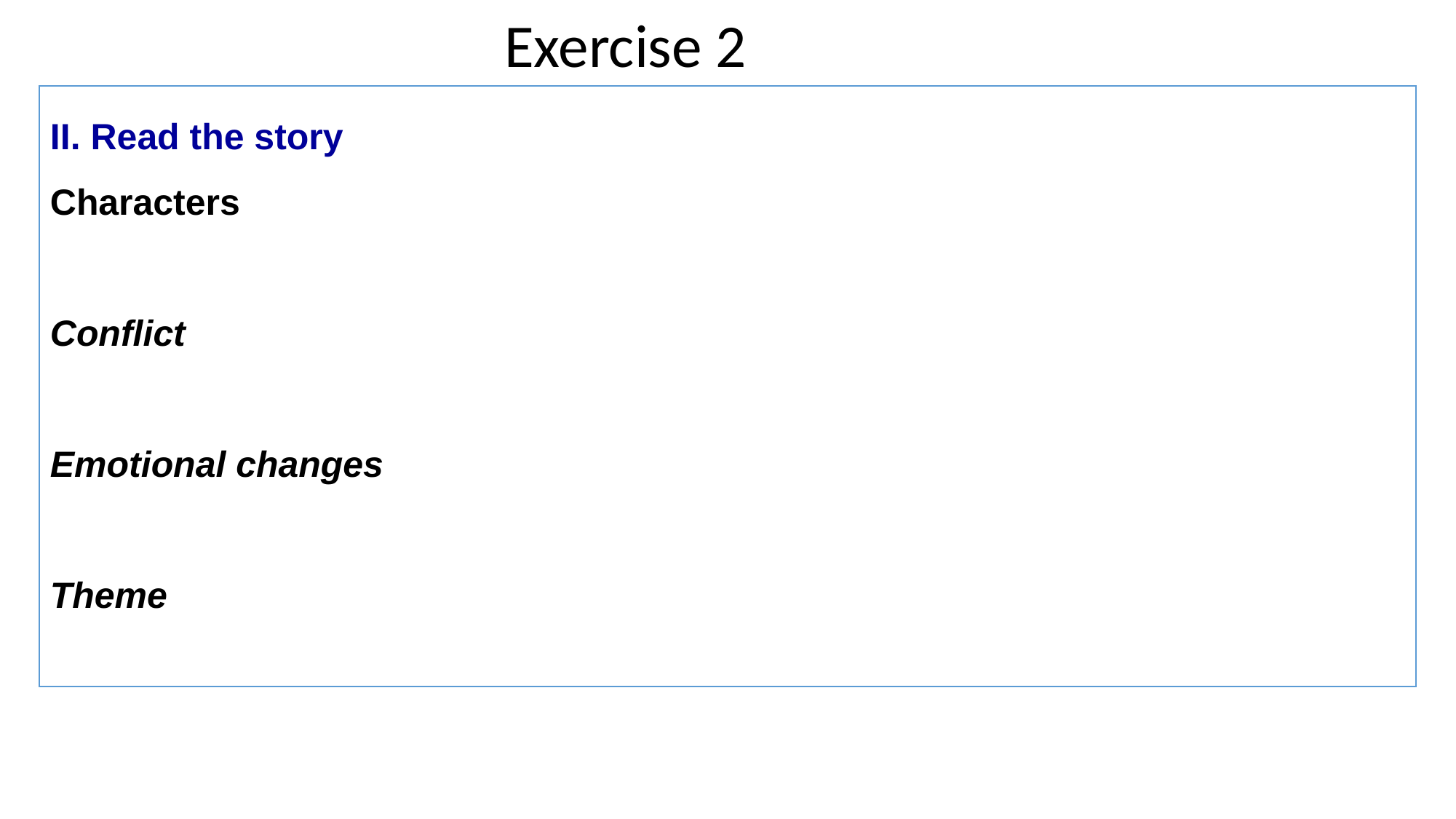

Exercise 2
II. Read the story
Characters

Conflict

Emotional changes

Theme